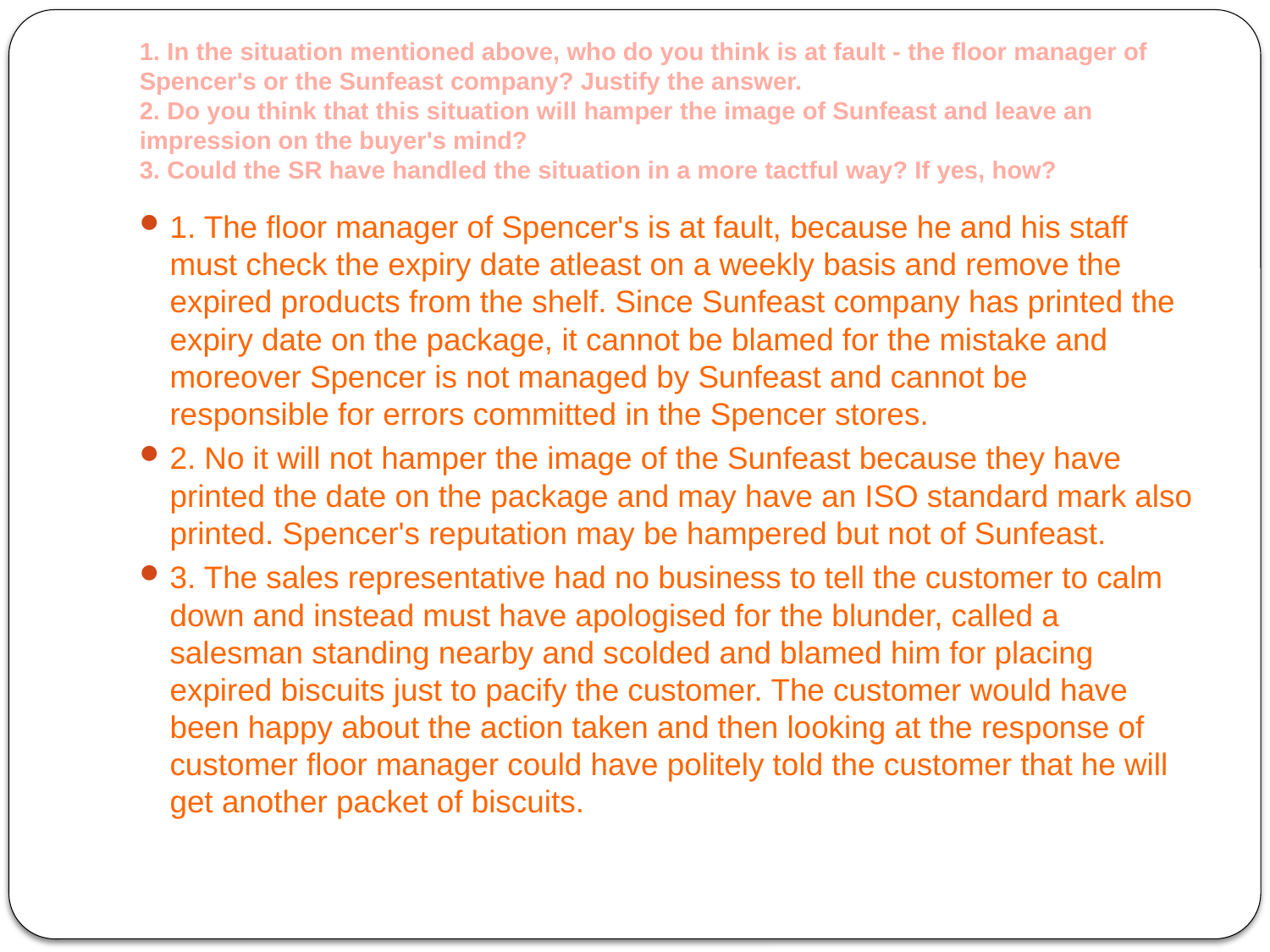

# 1. In the situation mentioned above, who do you think is at fault - the floor manager of Spencer's or the Sunfeast company? Justify the answer. 2. Do you think that this situation will hamper the image of Sunfeast and leave an impression on the buyer's mind? 3. Could the SR have handled the situation in a more tactful way? If yes, how?
1. The floor manager of Spencer's is at fault, because he and his staff must check the expiry date atleast on a weekly basis and remove the expired products from the shelf. Since Sunfeast company has printed the expiry date on the package, it cannot be blamed for the mistake and moreover Spencer is not managed by Sunfeast and cannot be responsible for errors committed in the Spencer stores.
2. No it will not hamper the image of the Sunfeast because they have printed the date on the package and may have an ISO standard mark also printed. Spencer's reputation may be hampered but not of Sunfeast.
3. The sales representative had no business to tell the customer to calm down and instead must have apologised for the blunder, called a salesman standing nearby and scolded and blamed him for placing expired biscuits just to pacify the customer. The customer would have been happy about the action taken and then looking at the response of customer floor manager could have politely told the customer that he will get another packet of biscuits.